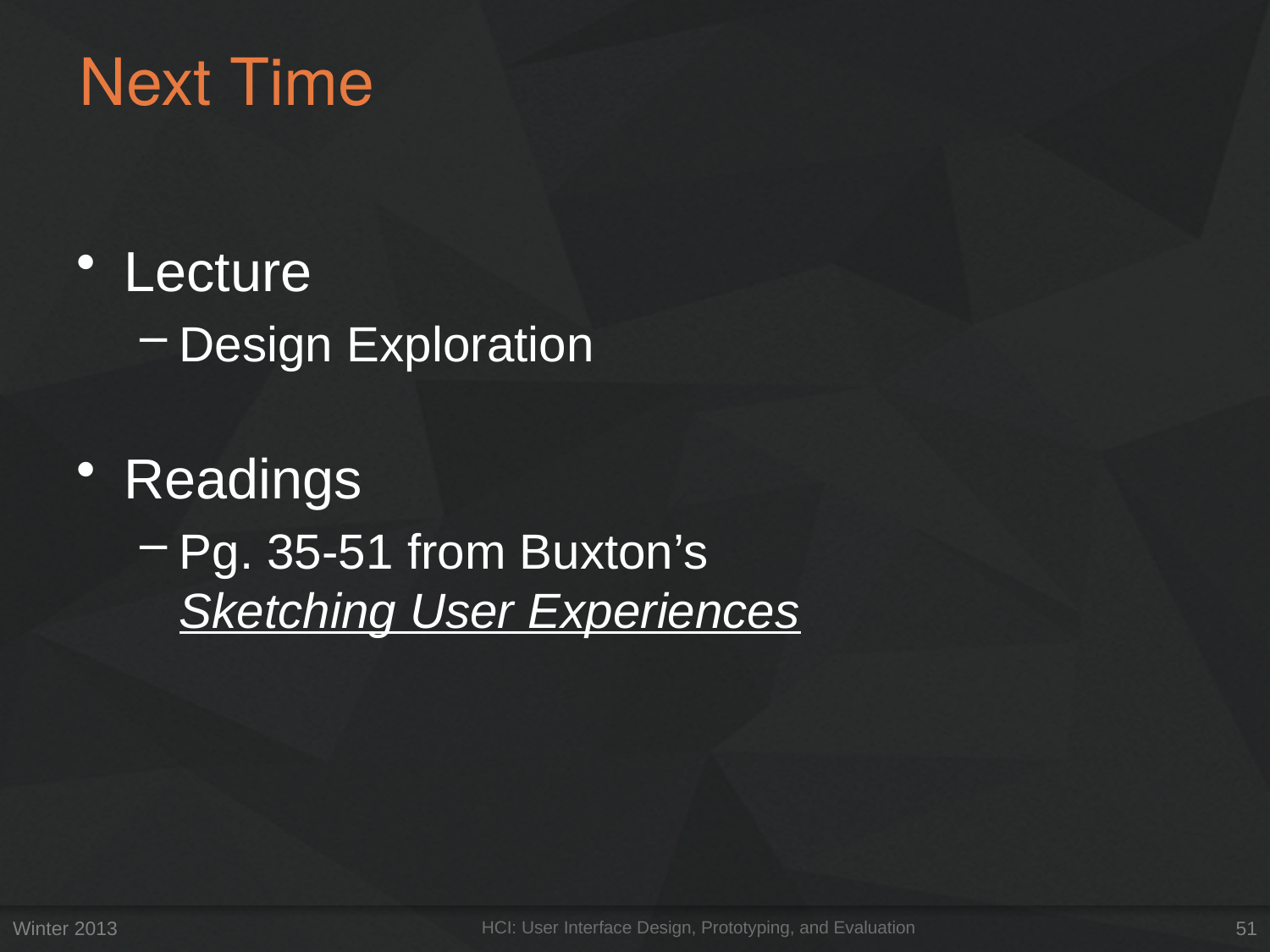

# Next Time
Lecture
Design Exploration
Readings
Pg. 35-51 from Buxton’s Sketching User Experiences
Winter 2013
HCI: User Interface Design, Prototyping, and Evaluation
51